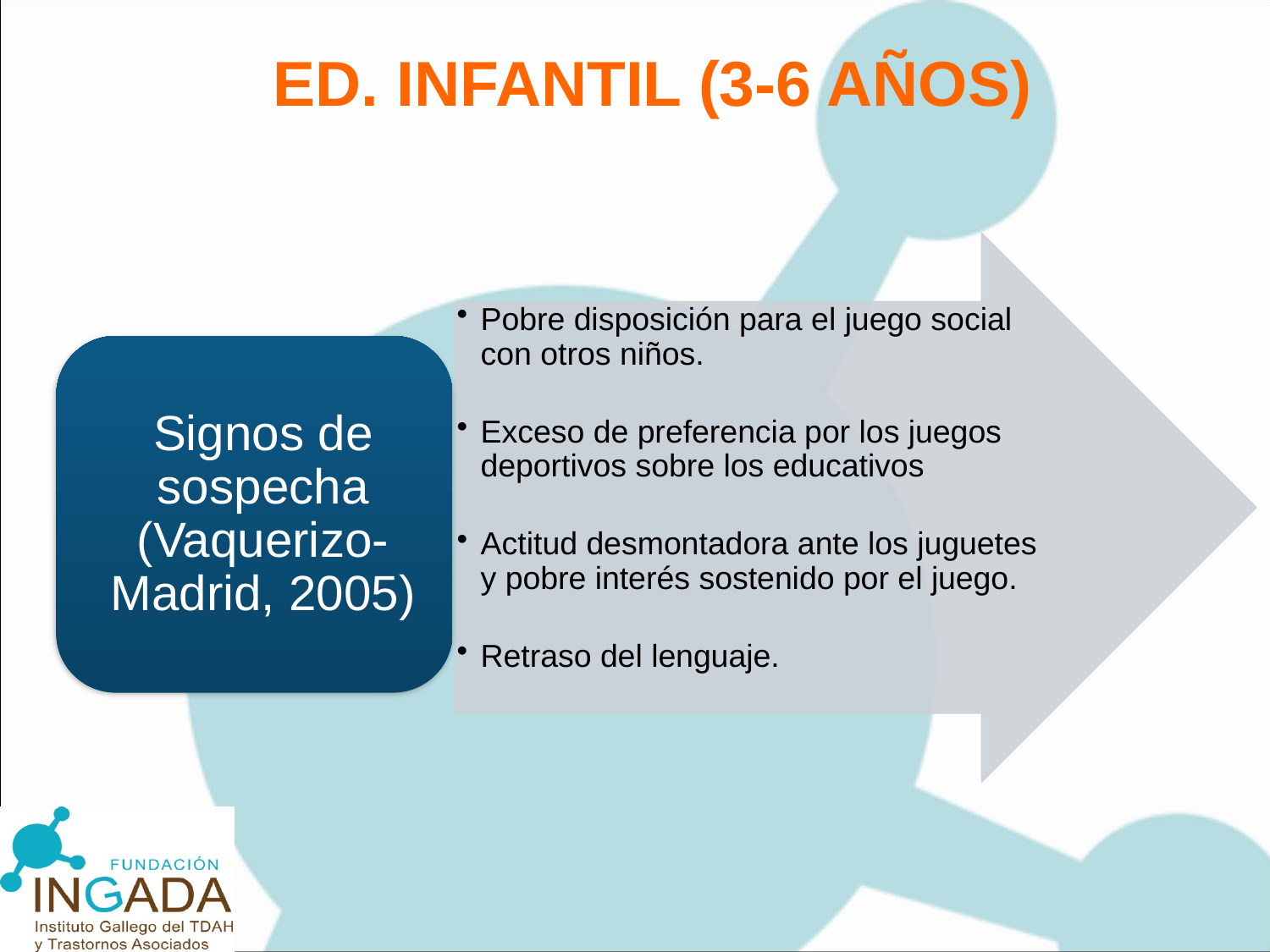

ED. INFANTIL (3-6 AÑOS)
Pobre disposición para el juego social con otros niños.

Exceso de preferencia por los juegos deportivos sobre los educativos

Actitud desmontadora ante los juguetes y pobre interés sostenido por el juego.

Retraso del lenguaje.
Signos de sospecha (Vaquerizo-Madrid, 2005)